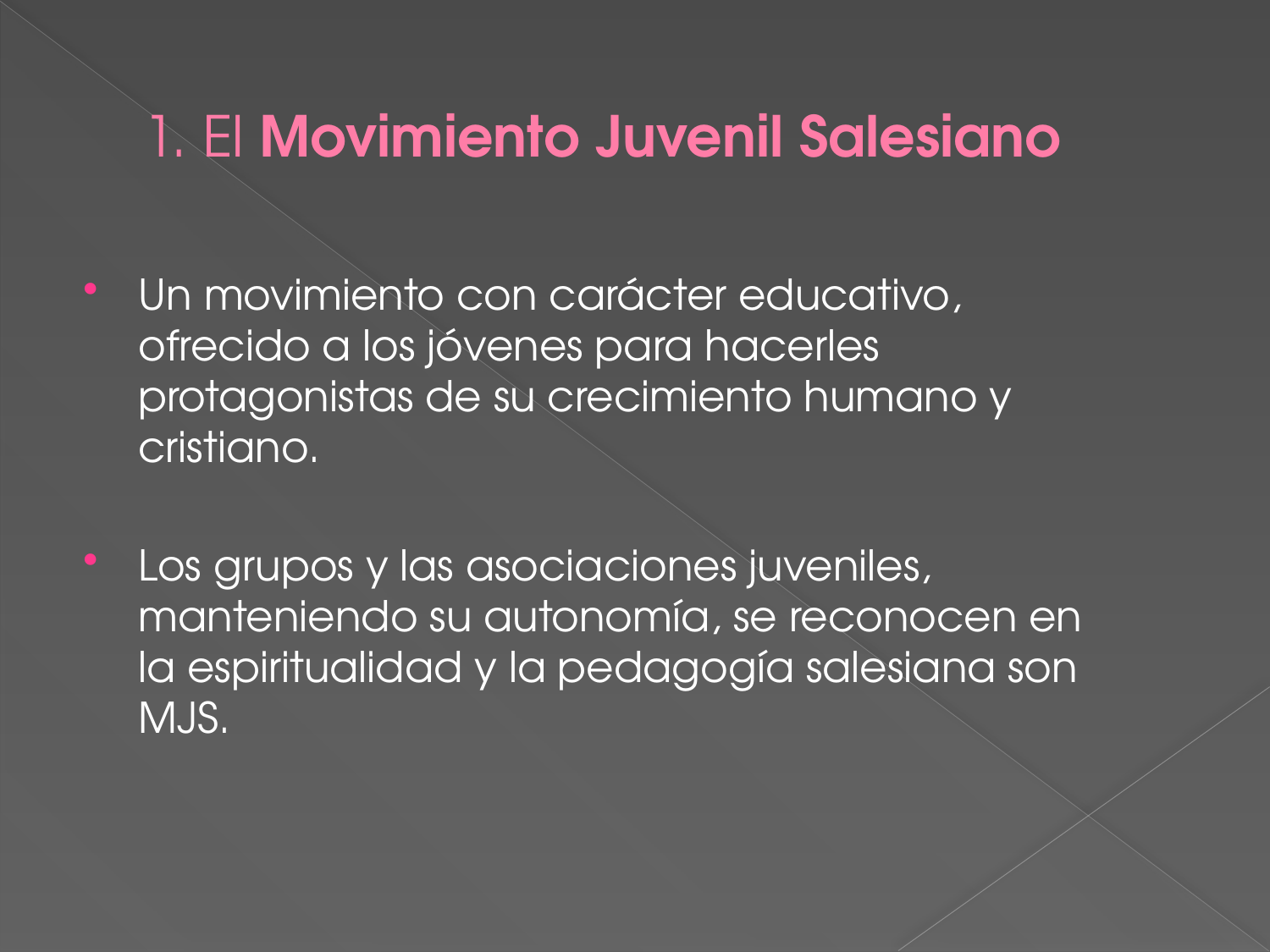

# 1. El Movimiento Juvenil Salesiano
Un movimiento con carácter educativo, ofrecido a los jóvenes para hacerles protagonistas de su crecimiento humano y cristiano.

Los grupos y las asociaciones juveniles, manteniendo su autonomía, se reconocen en la espiritualidad y la pedagogía salesiana son MJS.